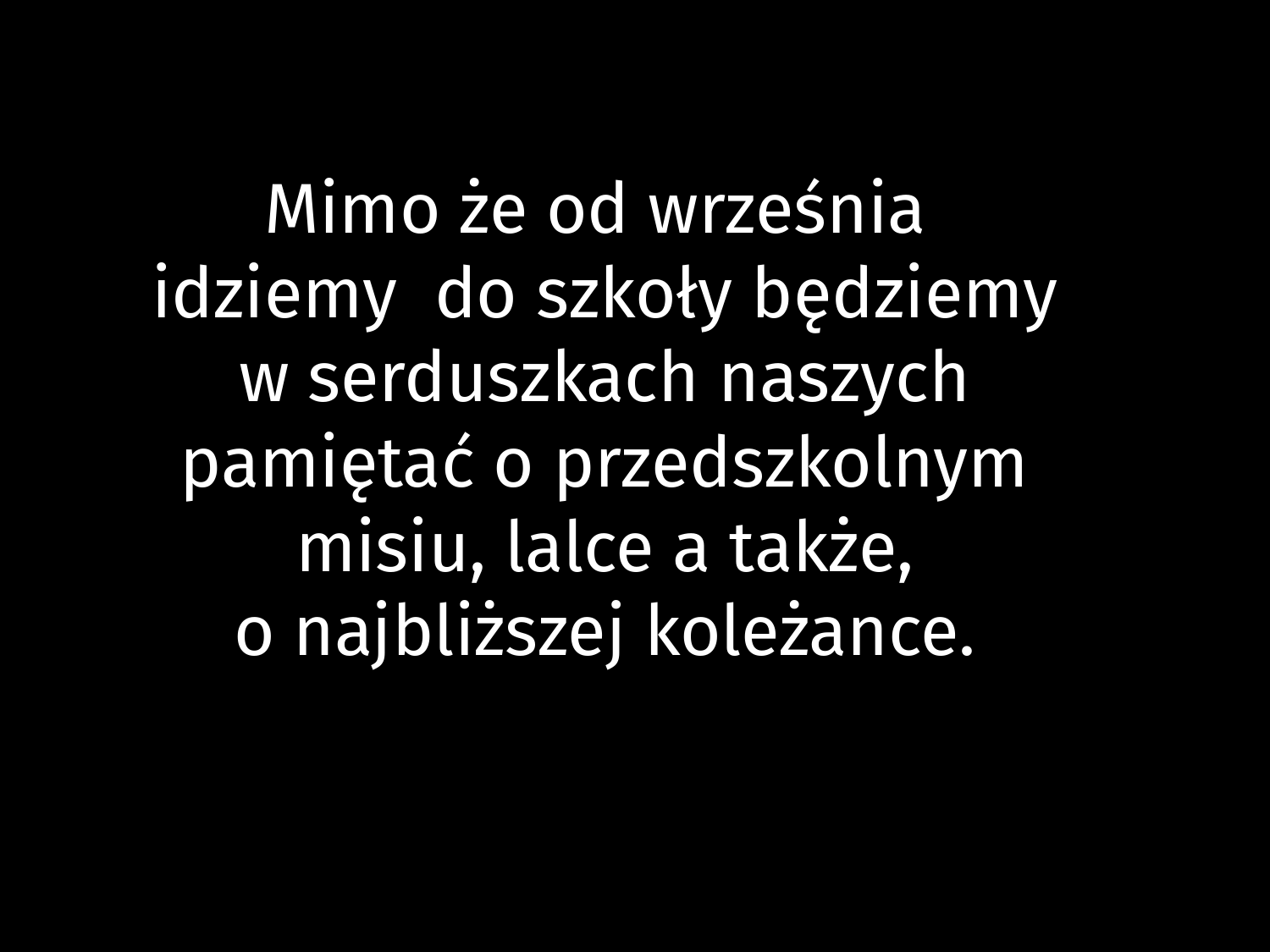

Mimo że od września  idziemy  do szkoły będziemy w serduszkach naszych pamiętać o przedszkolnym misiu, lalce a także,
 o najbliższej koleżance.